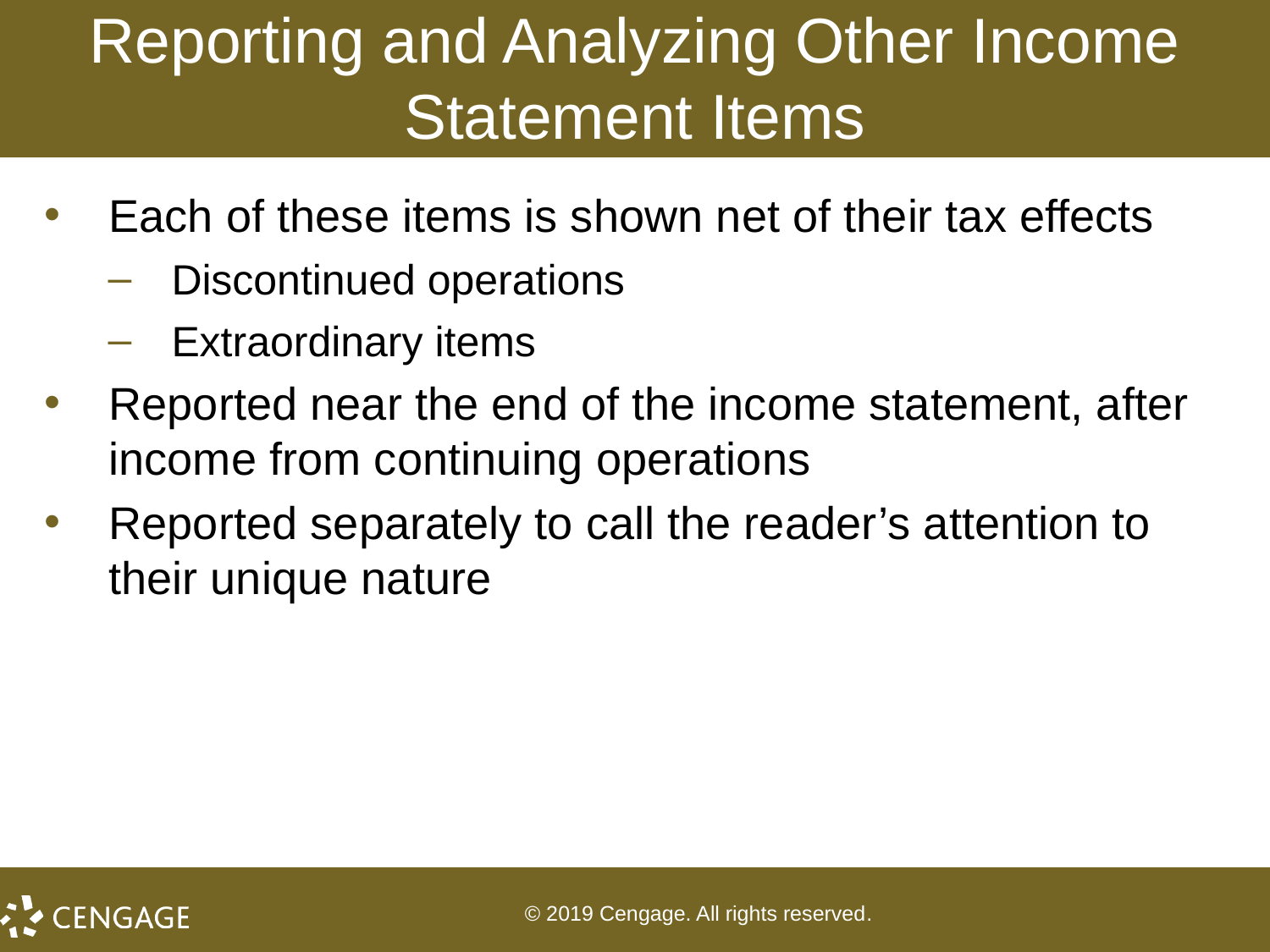

# Reporting and Analyzing Other Income Statement Items
Each of these items is shown net of their tax effects
Discontinued operations
Extraordinary items
Reported near the end of the income statement, after income from continuing operations
Reported separately to call the reader’s attention to their unique nature